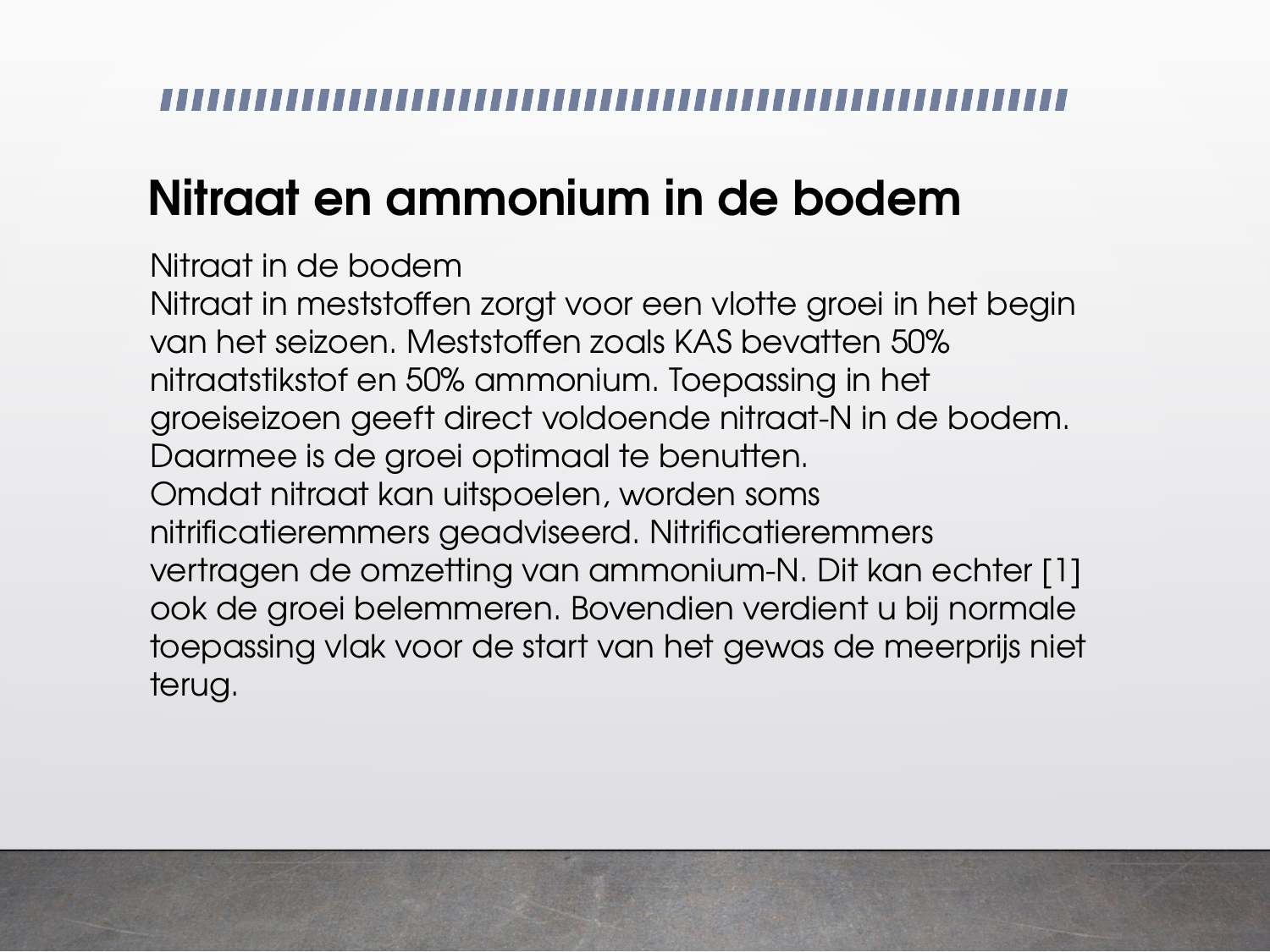

# Nitraat en ammonium in de bodem
Nitraat in de bodem
Nitraat in meststoffen zorgt voor een vlotte groei in het begin van het seizoen. Meststoffen zoals KAS bevatten 50% nitraatstikstof en 50% ammonium. Toepassing in het groeiseizoen geeft direct voldoende nitraat-N in de bodem. Daarmee is de groei optimaal te benutten.
Omdat nitraat kan uitspoelen, worden soms nitrificatieremmers geadviseerd. Nitrificatieremmers vertragen de omzetting van ammonium-N. Dit kan echter [1] ook de groei belemmeren. Bovendien verdient u bij normale toepassing vlak voor de start van het gewas de meerprijs niet terug.